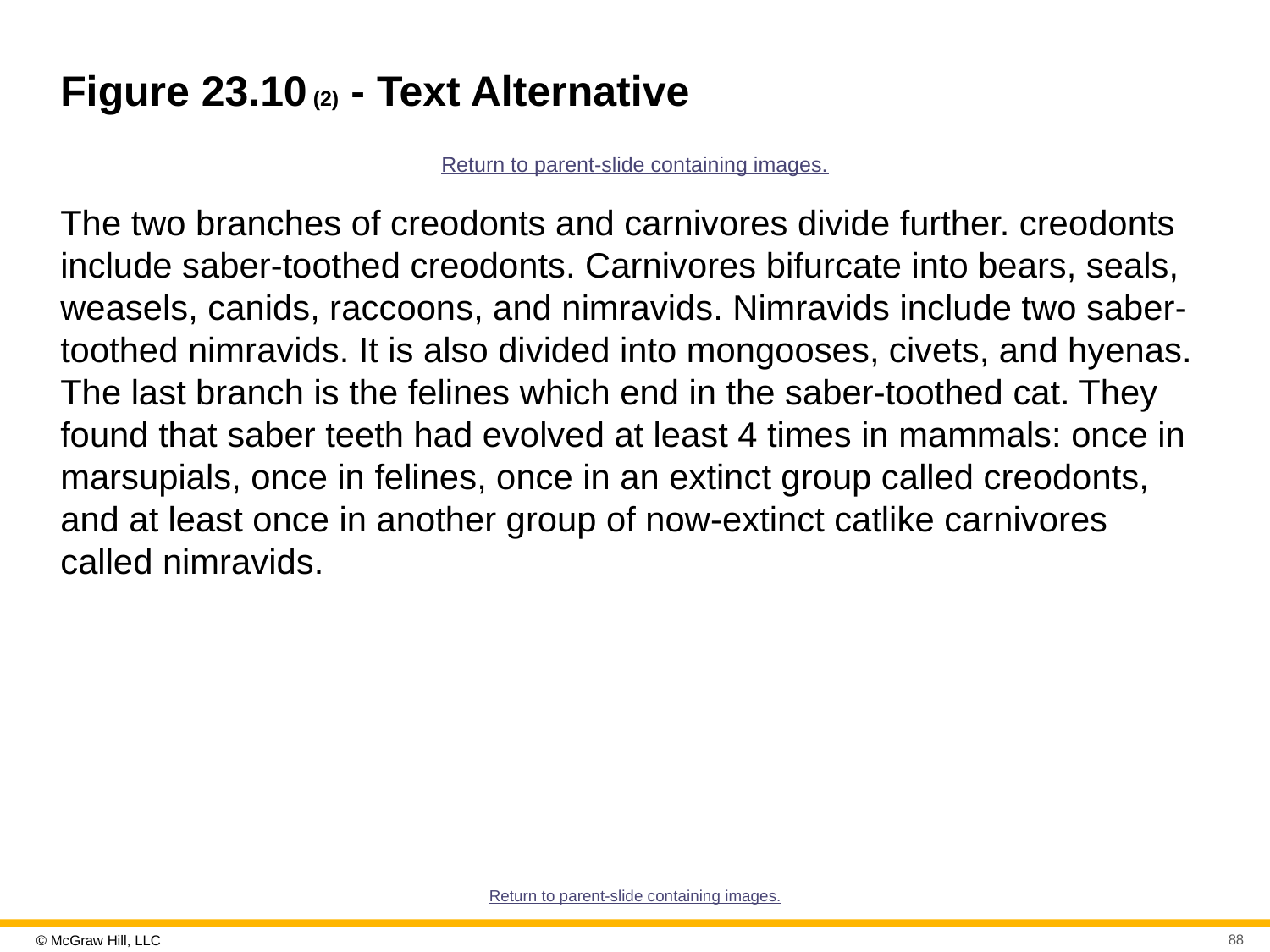

# Figure 23.10 (2) - Text Alternative
Return to parent-slide containing images.
The two branches of creodonts and carnivores divide further. creodonts include saber-toothed creodonts. Carnivores bifurcate into bears, seals, weasels, canids, raccoons, and nimravids. Nimravids include two saber-toothed nimravids. It is also divided into mongooses, civets, and hyenas. The last branch is the felines which end in the saber-toothed cat. They found that saber teeth had evolved at least 4 times in mammals: once in marsupials, once in felines, once in an extinct group called creodonts, and at least once in another group of now-extinct catlike carnivores called nimravids.
Return to parent-slide containing images.
88